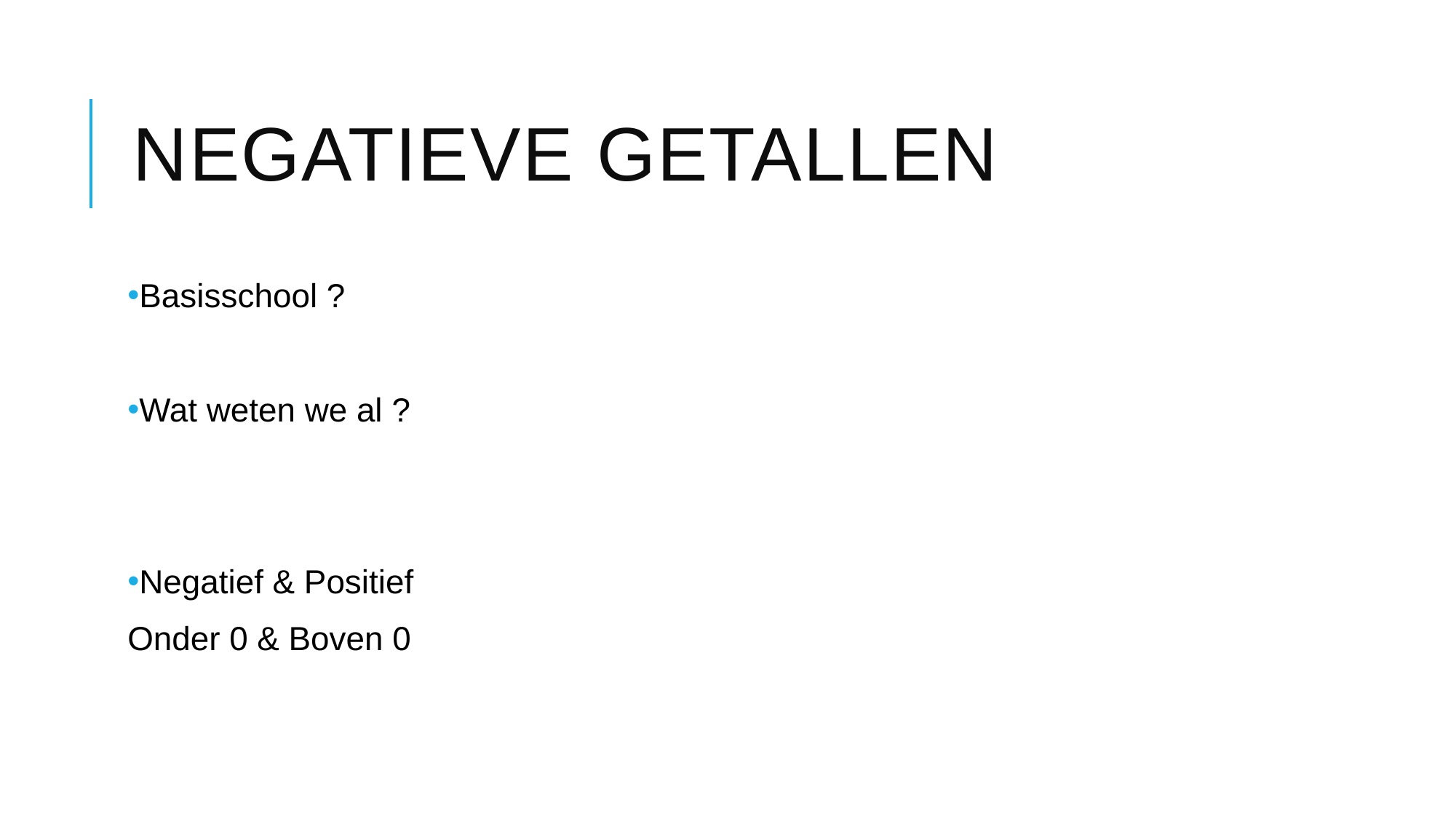

# Negatieve getallen
Basisschool ?

Wat weten we al ?

Negatief & Positief
Onder 0 & Boven 0